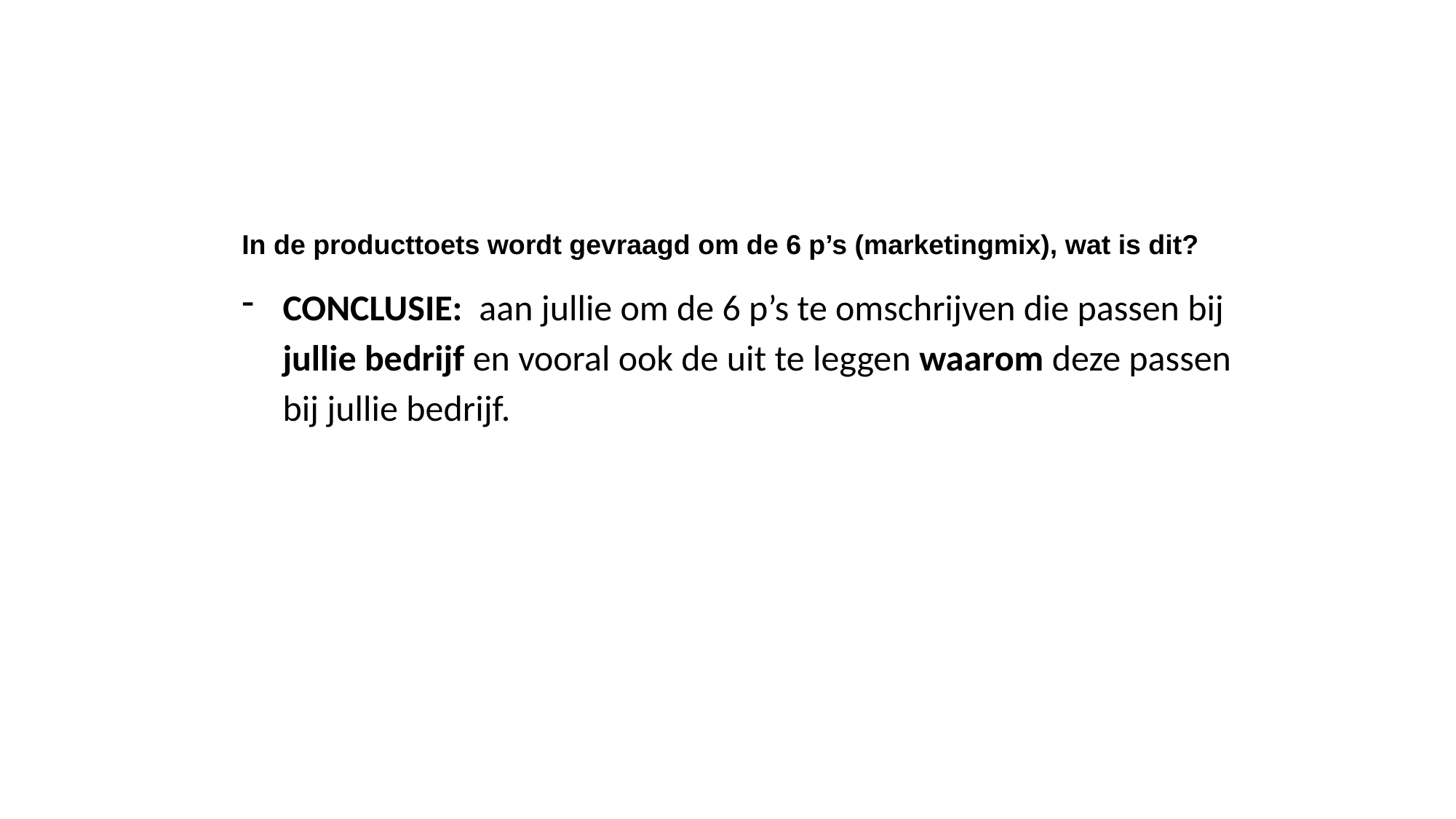

In de producttoets wordt gevraagd om de 6 p’s (marketingmix), wat is dit?
CONCLUSIE:  aan jullie om de 6 p’s te omschrijven die passen bij jullie bedrijf en vooral ook de uit te leggen waarom deze passen bij jullie bedrijf.